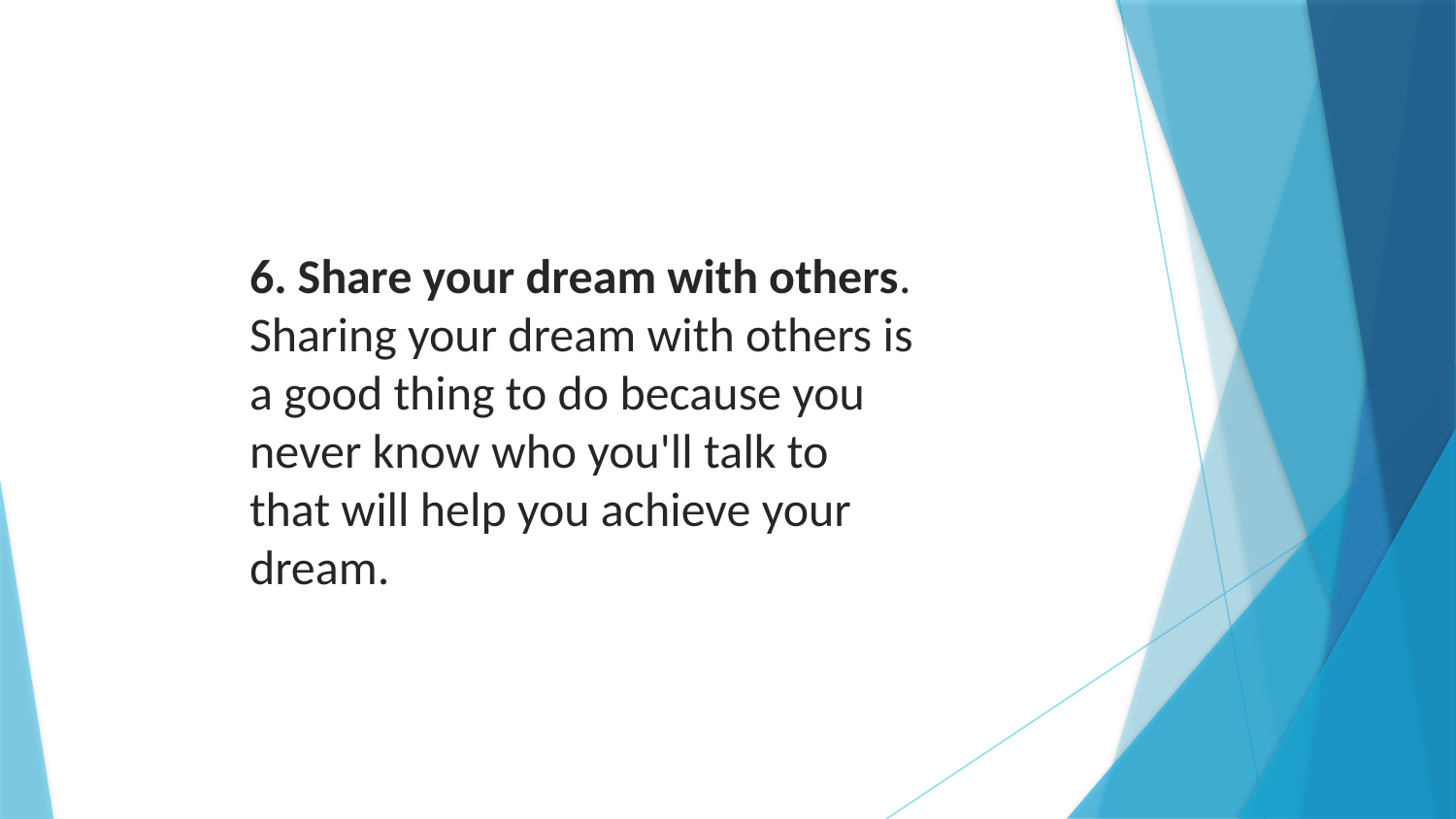

6. Share your dream with others. Sharing your dream with others is a good thing to do because you never know who you'll talk to that will help you achieve your dream.